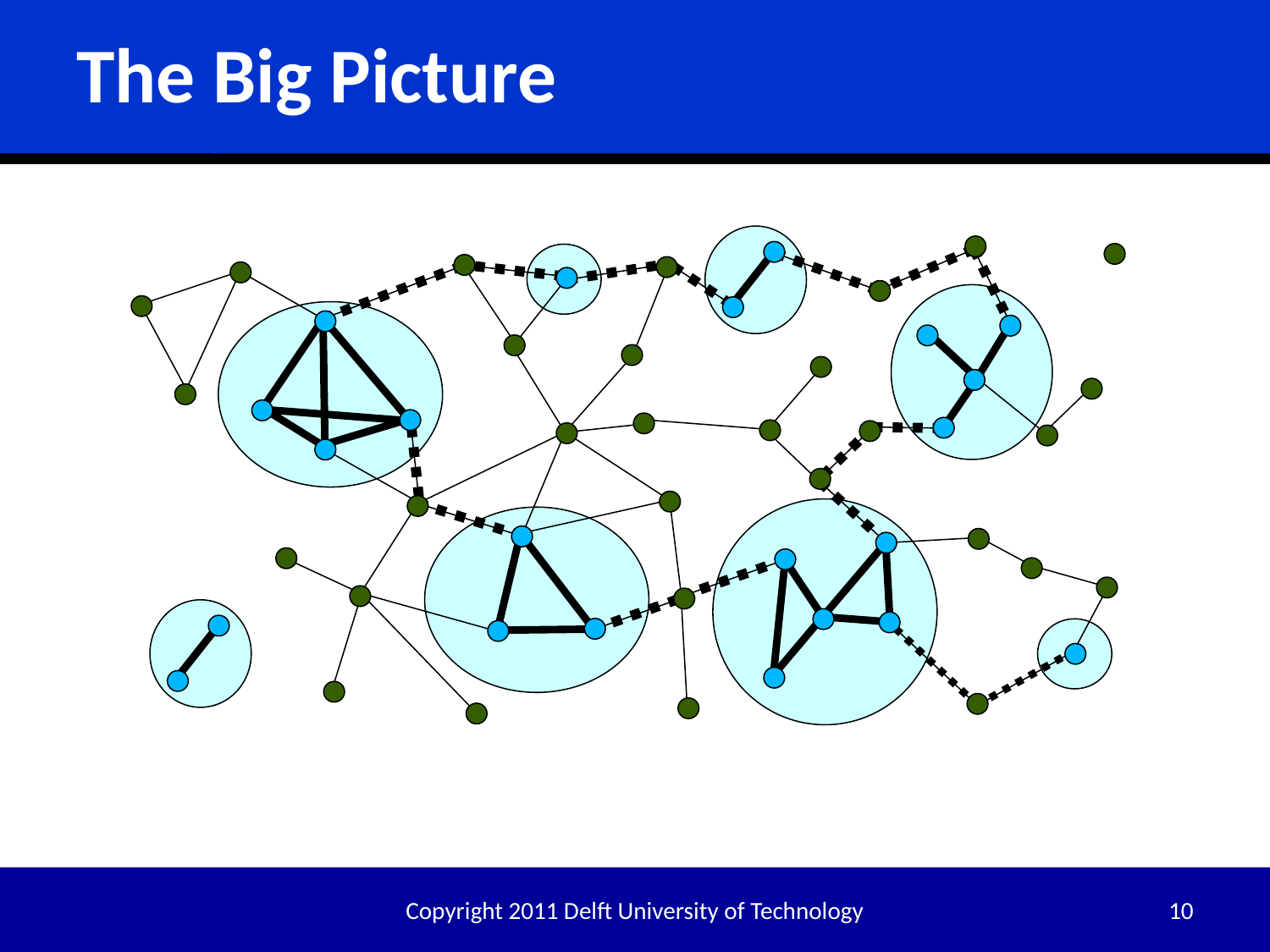

# The Big Picture

Copyright 2011 Delft University of Technology
10